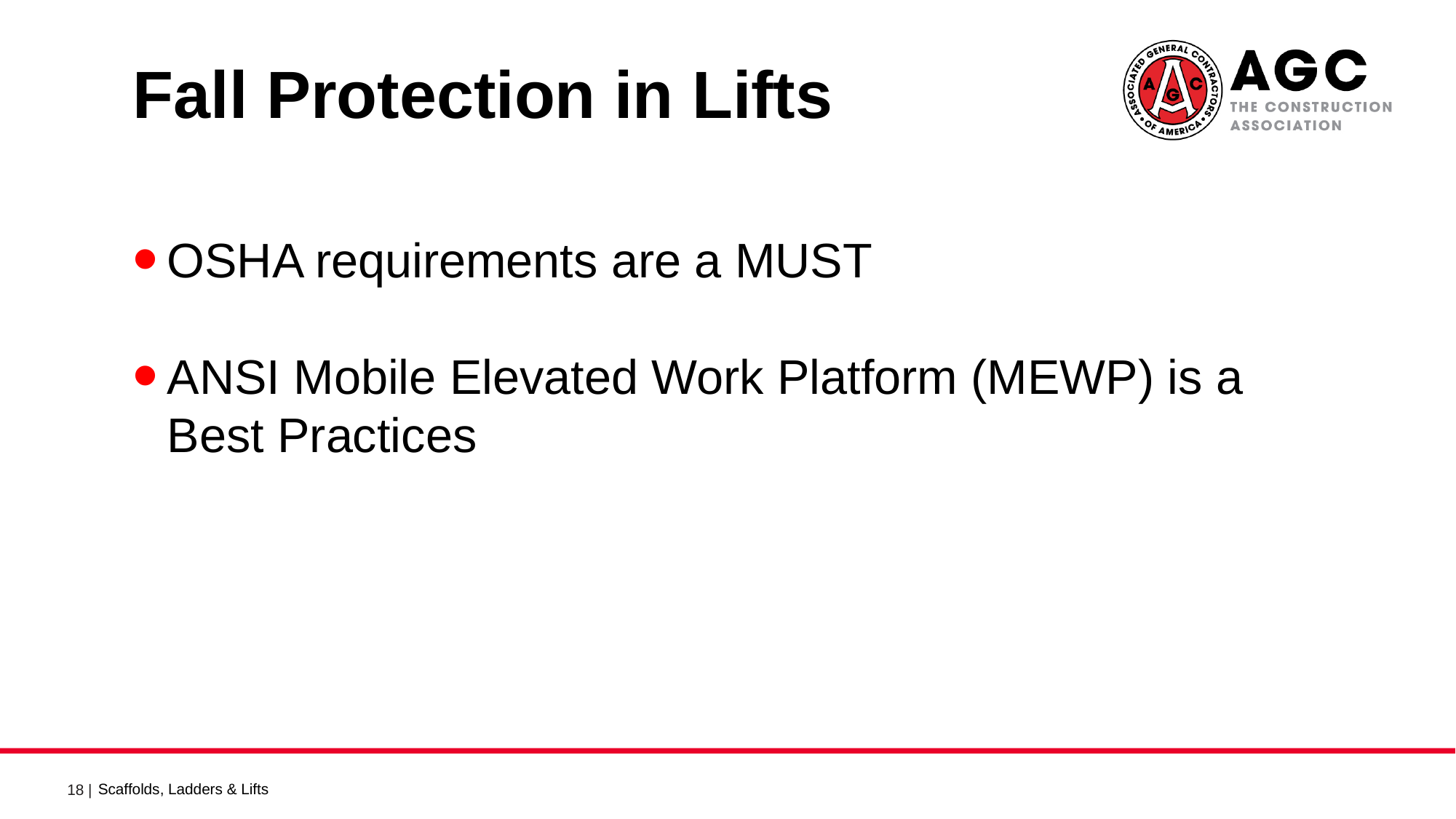

Fall Protection in Lifts 1
OSHA requirements are a MUST

ANSI Mobile Elevated Work Platform (MEWP) is a Best Practices
Scaffolds, Ladders & Lifts